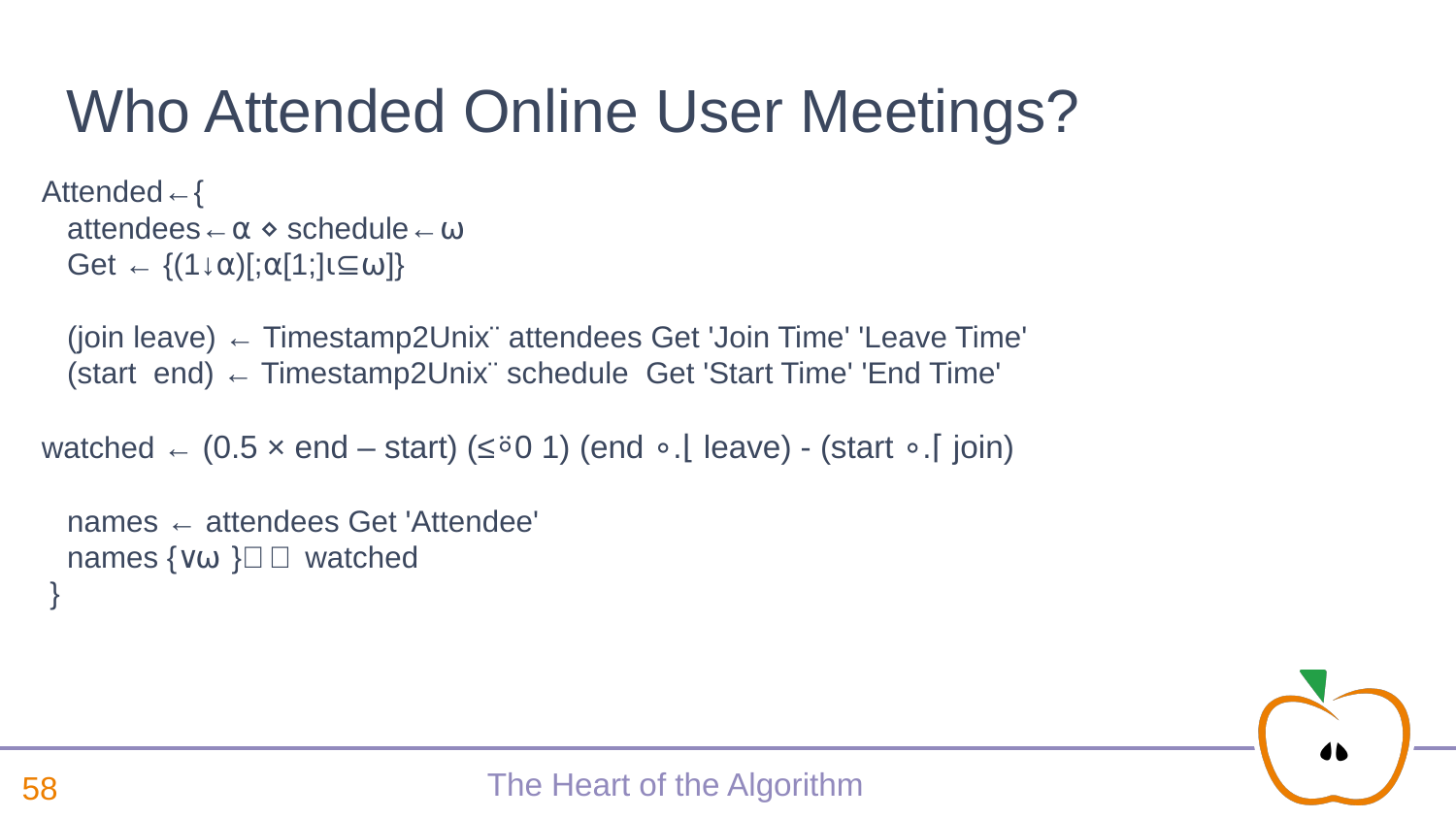

# Who Attended Online User Meetings?
Attended←{
   attendees←⍺ ⋄ schedule←⍵
   Get ← {(1↓⍺)[;⍺[1;]⍳⊆⍵]}

   (join leave) ← Timestamp2Unix¨ attendees Get 'Join Time' 'Leave Time'
   (start  end) ← Timestamp2Unix¨ schedule  Get 'Start Time' 'End Time'

watched ← (0.5 × end – start) (≤⍤0 1) (end ∘.⌊ leave) - (start ∘.⌈ join)

   names ← attendees Get 'Attendee'
   names {∨⌿⍵}⌸ ⍉watched
 }